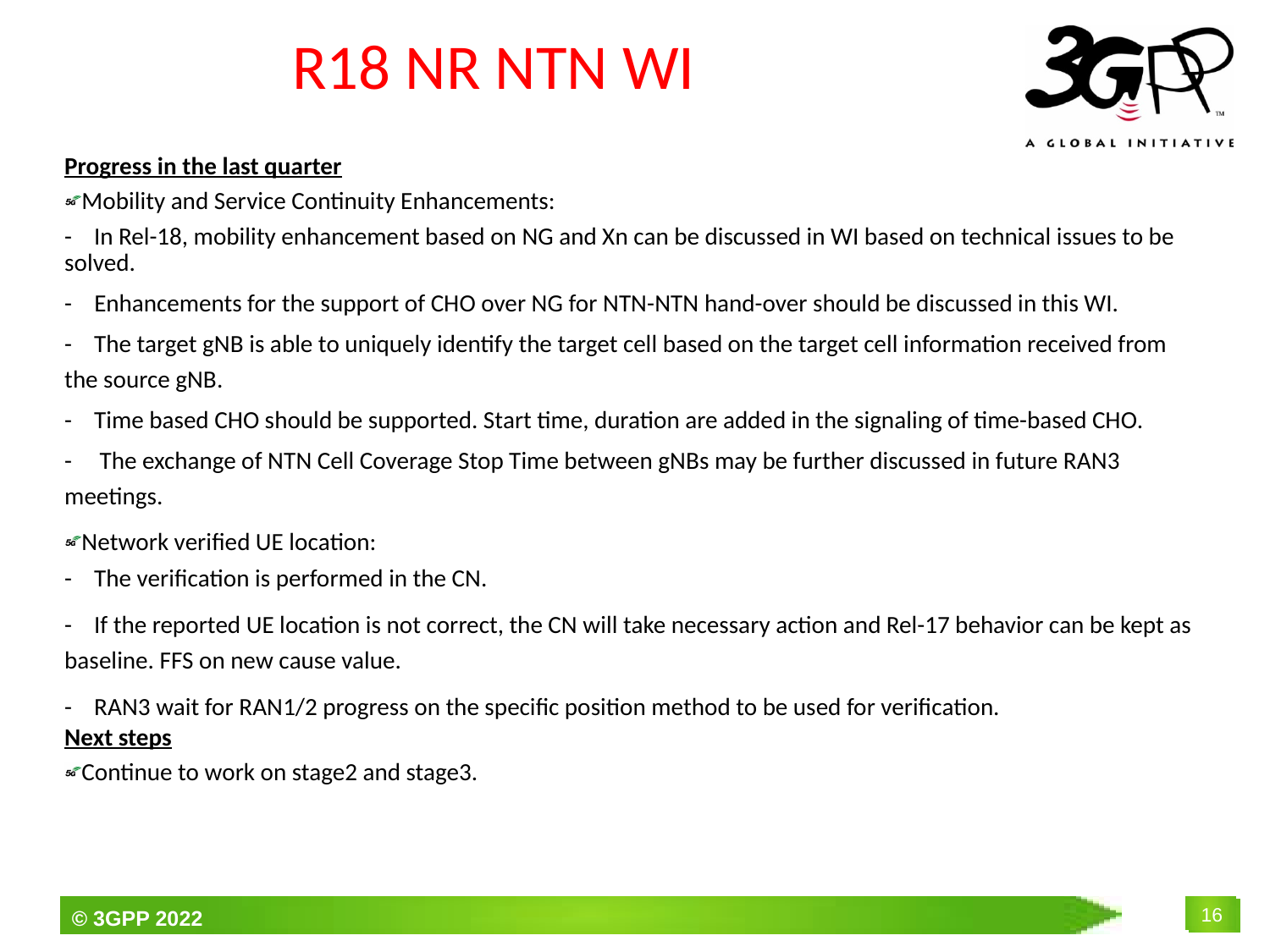

# R18 NR NTN WI
Progress in the last quarter
Mobility and Service Continuity Enhancements:
-    In Rel-18, mobility enhancement based on NG and Xn can be discussed in WI based on technical issues to be solved.
-    Enhancements for the support of CHO over NG for NTN-NTN hand-over should be discussed in this WI.
-    The target gNB is able to uniquely identify the target cell based on the target cell information received from the source gNB.
-    Time based CHO should be supported. Start time, duration are added in the signaling of time-based CHO.
-     The exchange of NTN Cell Coverage Stop Time between gNBs may be further discussed in future RAN3 meetings.
Network verified UE location:
-    The verification is performed in the CN.
-    If the reported UE location is not correct, the CN will take necessary action and Rel-17 behavior can be kept as baseline. FFS on new cause value.
-    RAN3 wait for RAN1/2 progress on the specific position method to be used for verification.
Next steps
Continue to work on stage2 and stage3.

16